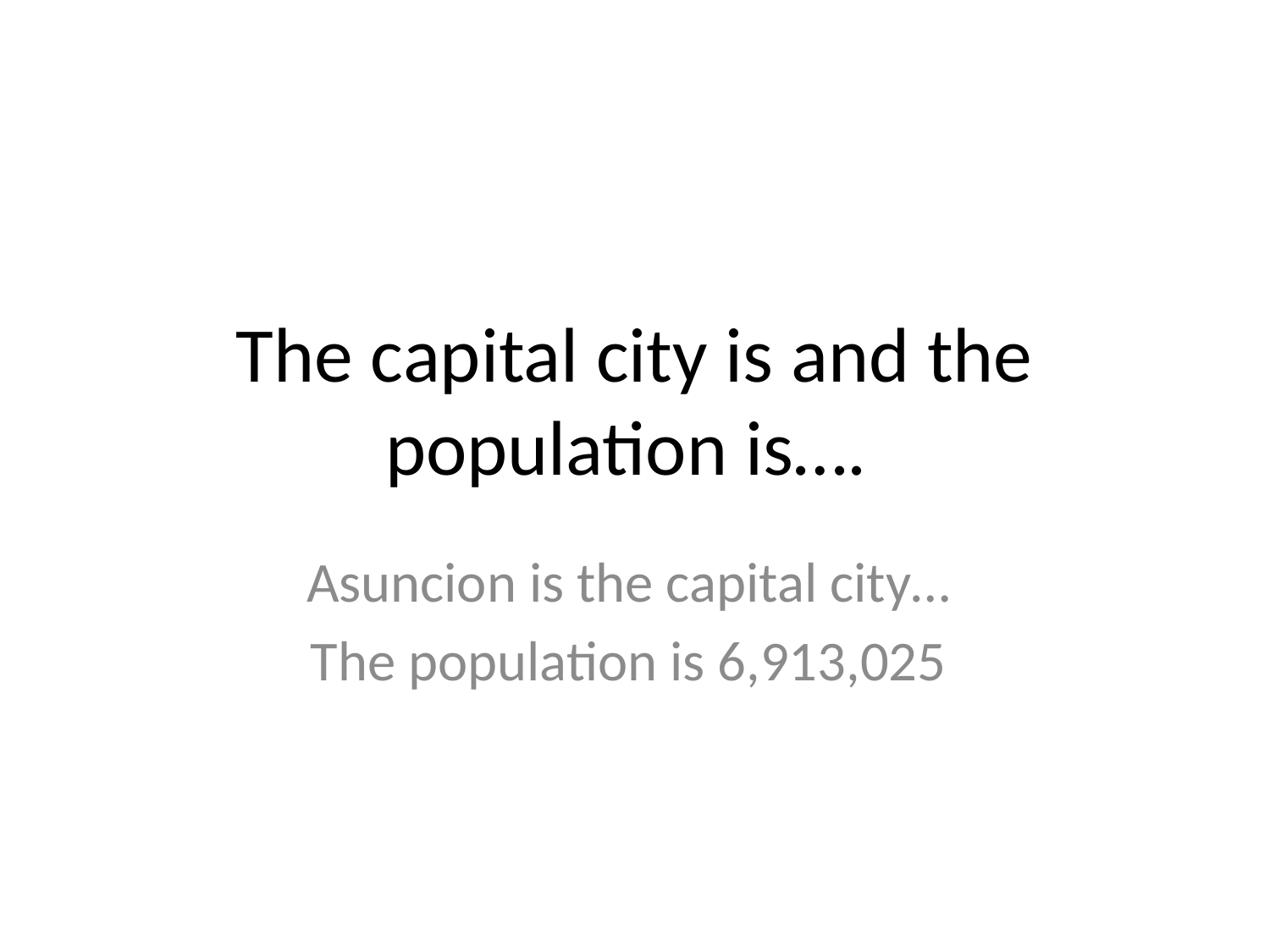

# The capital city is and the population is….
Asuncion is the capital city…
The population is 6,913,025